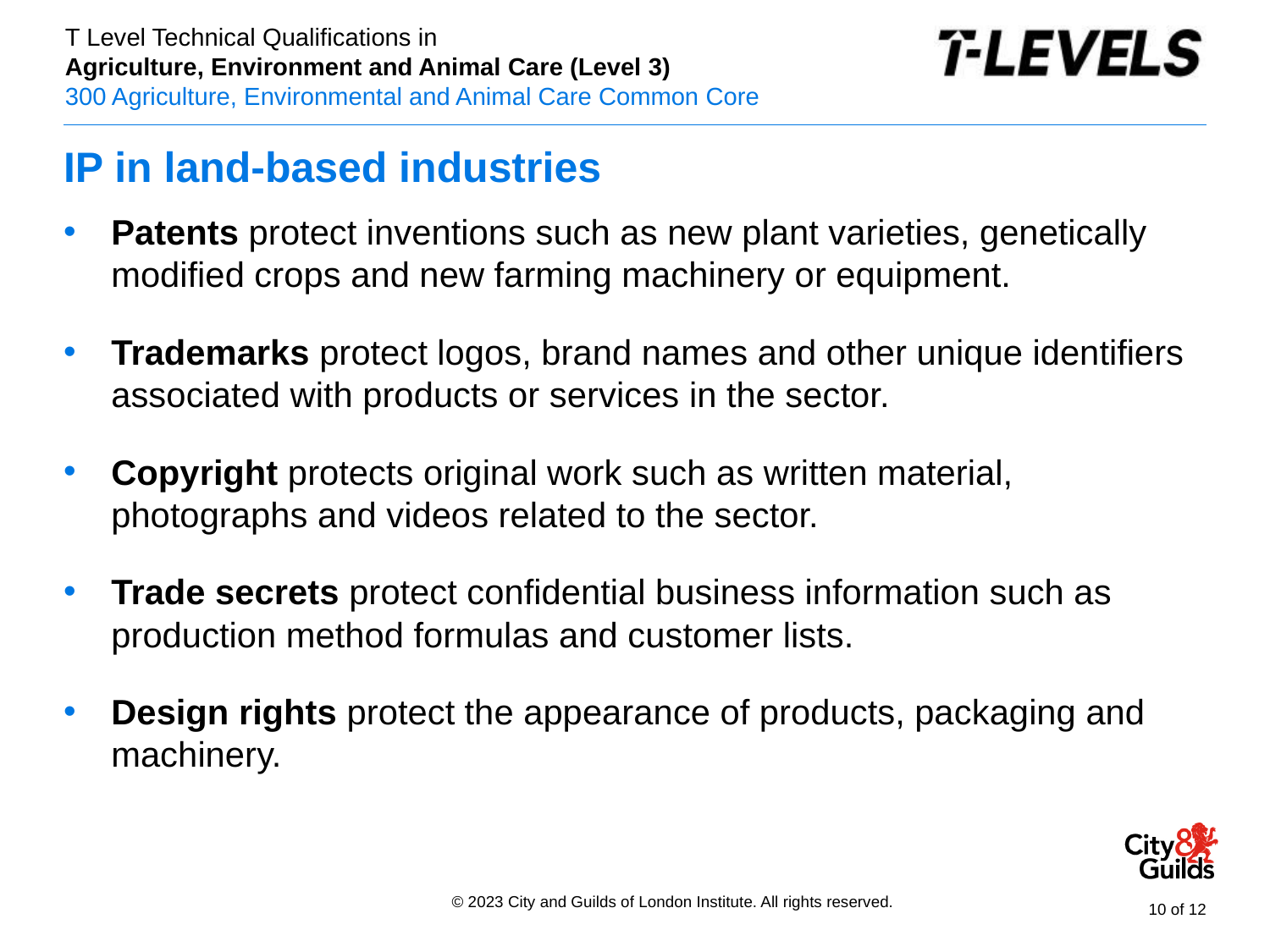

# IP in land-based industries
Patents protect inventions such as new plant varieties, genetically modified crops and new farming machinery or equipment.
Trademarks protect logos, brand names and other unique identifiers associated with products or services in the sector.
Copyright protects original work such as written material, photographs and videos related to the sector.
Trade secrets protect confidential business information such as production method formulas and customer lists.
Design rights protect the appearance of products, packaging and machinery.